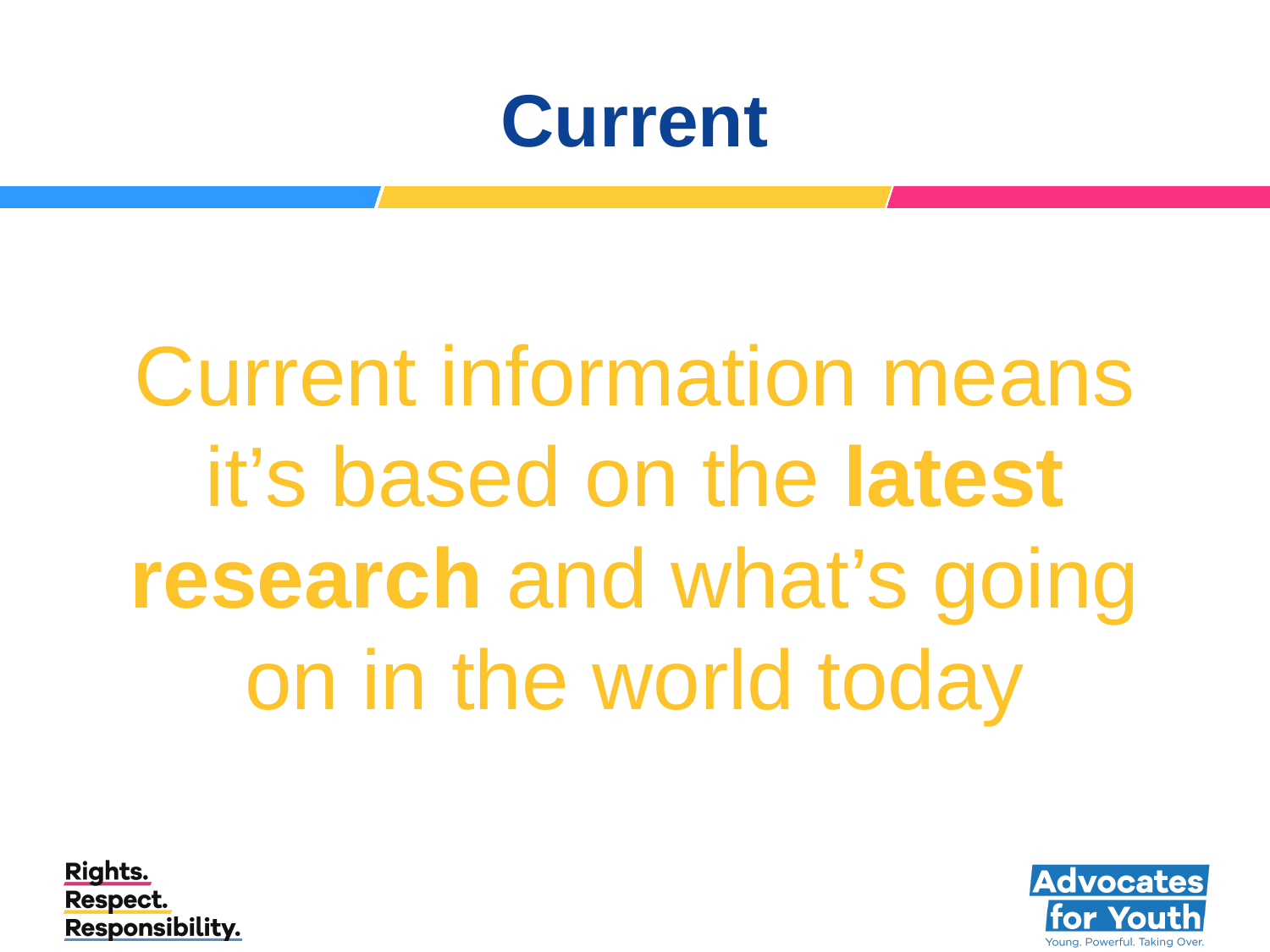

# Current
Current information means it’s based on the latest research and what’s going on in the world today